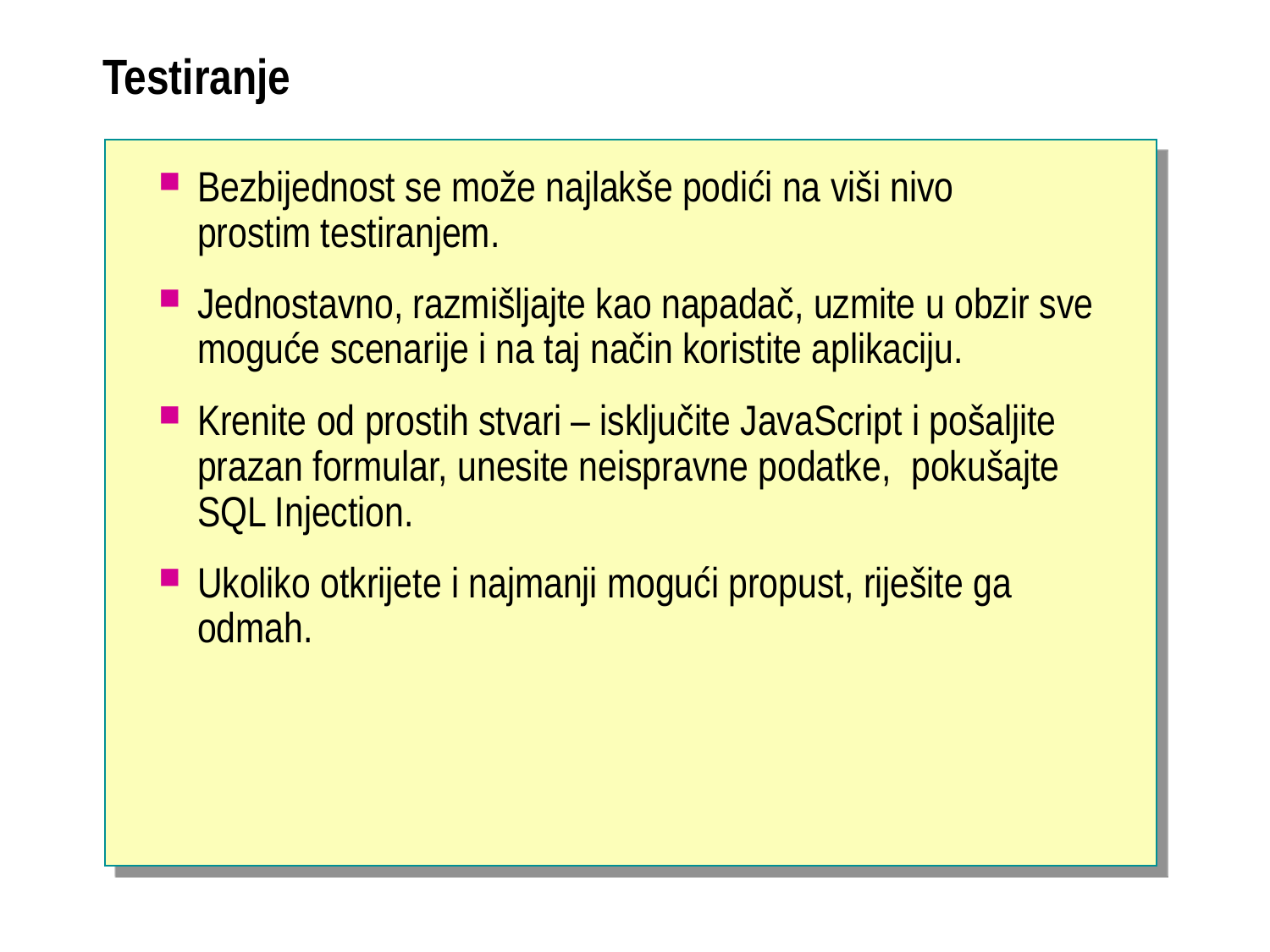

# Testiranje
Bezbijednost se može najlakše podići na viši nivo prostim testiranjem.
Jednostavno, razmišljajte kao napadač, uzmite u obzir sve moguće scenarije i na taj način koristite aplikaciju.
Krenite od prostih stvari – isključite JavaScript i pošaljite prazan formular, unesite neispravne podatke,  pokušajte SQL Injection.
Ukoliko otkrijete i najmanji mogući propust, riješite ga odmah.